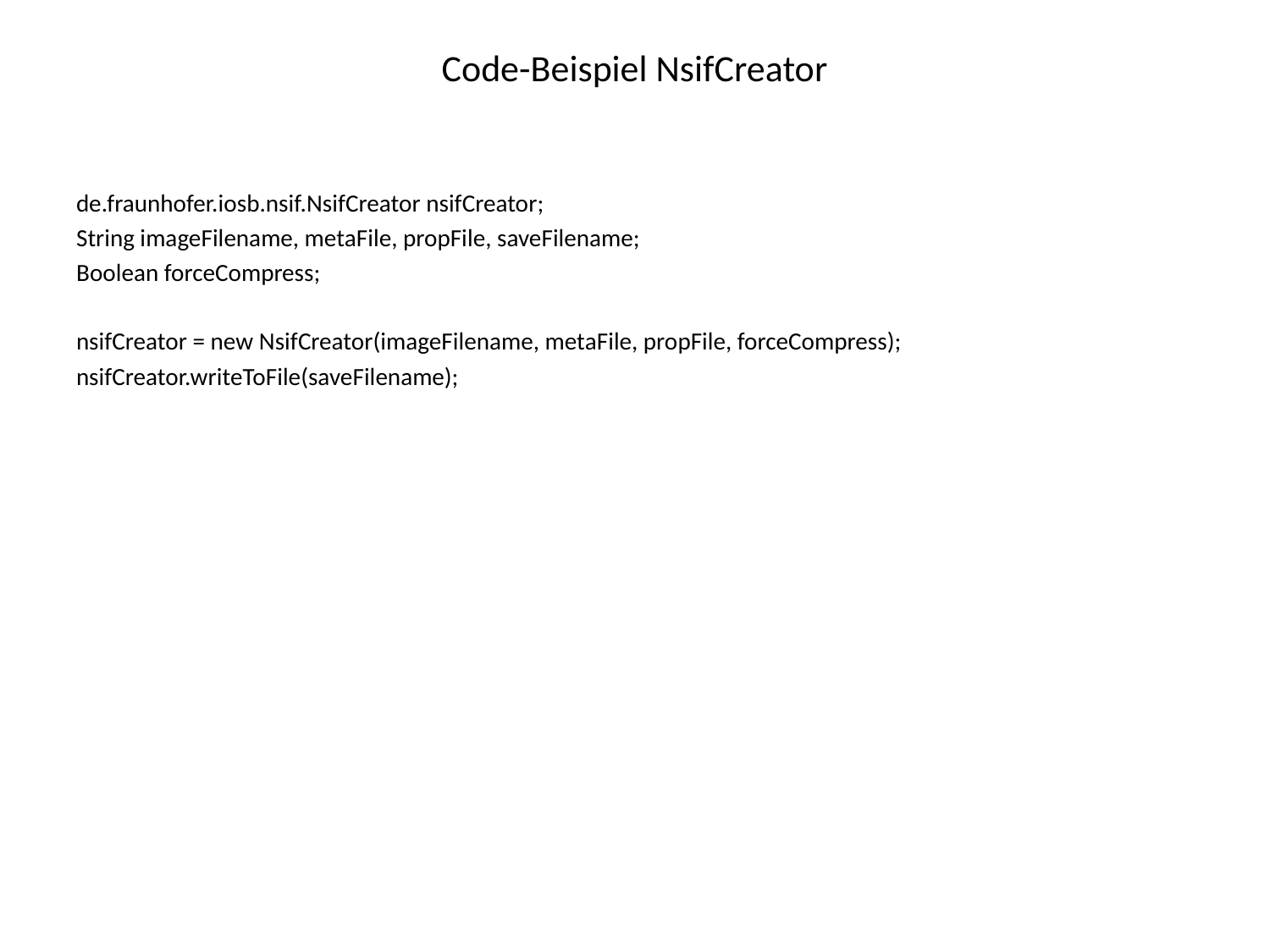

# Code-Beispiel NsifCreator

de.fraunhofer.iosb.nsif.NsifCreator nsifCreator;
String imageFilename, metaFile, propFile, saveFilename;
Boolean forceCompress;

nsifCreator = new NsifCreator(imageFilename, metaFile, propFile, forceCompress);
nsifCreator.writeToFile(saveFilename);